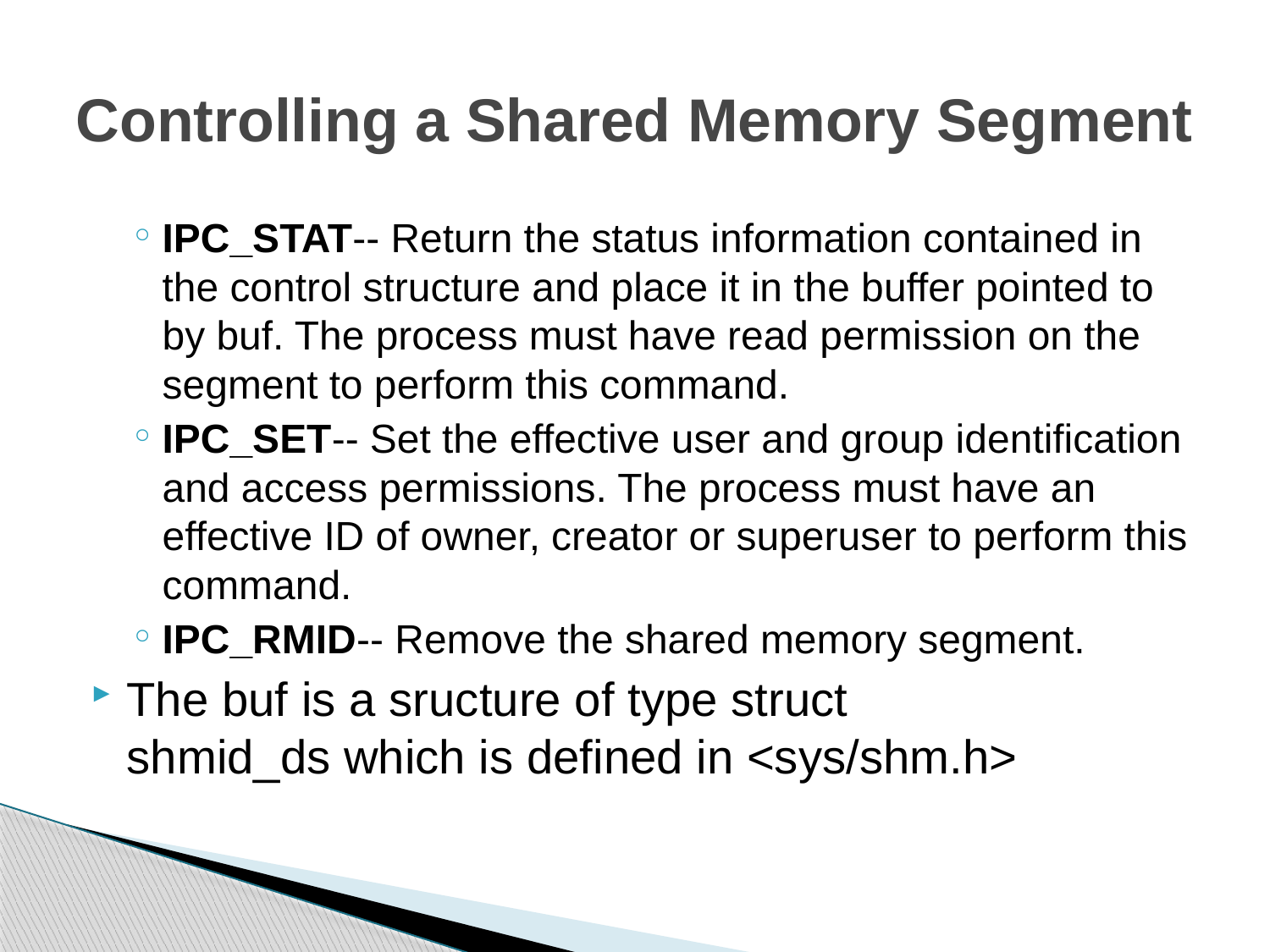

# Controlling a Shared Memory Segment
IPC_STAT-- Return the status information contained in the control structure and place it in the buffer pointed to by buf. The process must have read permission on the segment to perform this command.
IPC_SET-- Set the effective user and group identification and access permissions. The process must have an effective ID of owner, creator or superuser to perform this command.
IPC_RMID-- Remove the shared memory segment.
The buf is a sructure of type struct shmid_ds which is defined in <sys/shm.h>